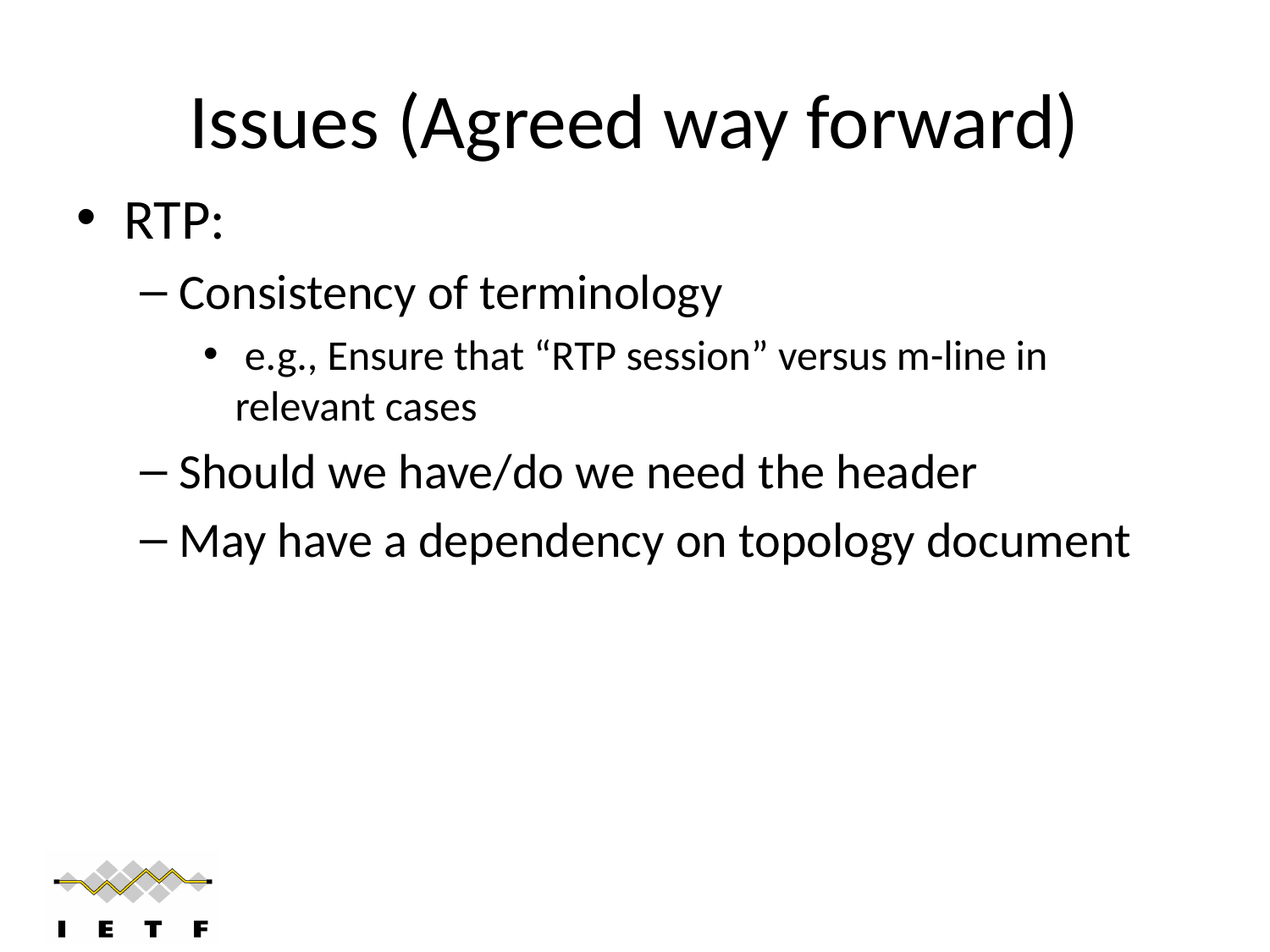

# Issues (Agreed way forward)
RTP:
Consistency of terminology
 e.g., Ensure that “RTP session” versus m-line in relevant cases
Should we have/do we need the header
May have a dependency on topology document